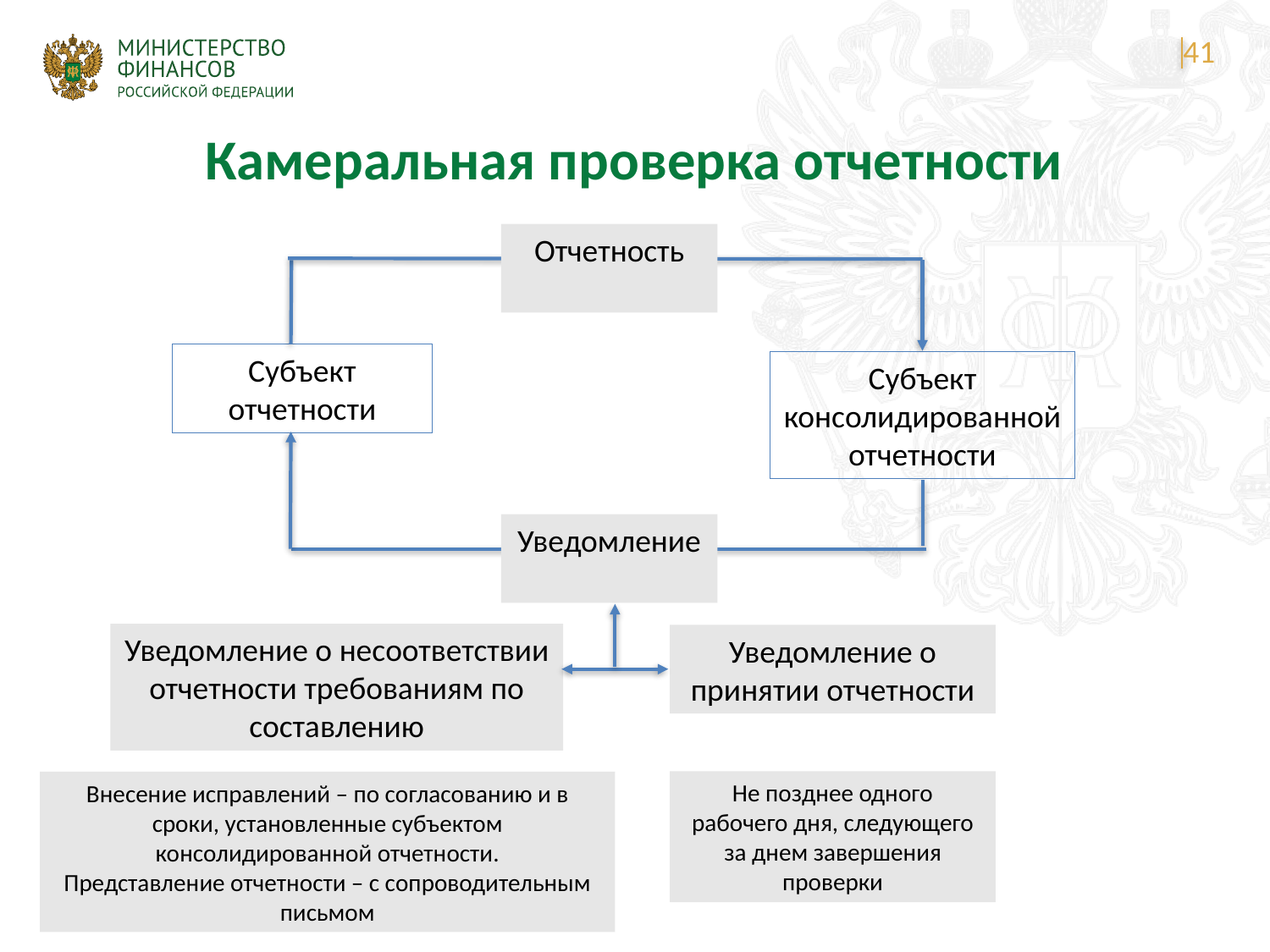

41
# Камеральная проверка отчетности

Отчетность

Субъект отчетности
Субъект консолидированной отчетности
Уведомление

Уведомление о несоответствии отчетности требованиям по составлению
Уведомление о принятии отчетности
Не позднее одного рабочего дня, следующего за днем завершения проверки
Внесение исправлений – по согласованию и в сроки, установленные субъектом консолидированной отчетности.
Представление отчетности – с сопроводительным письмом